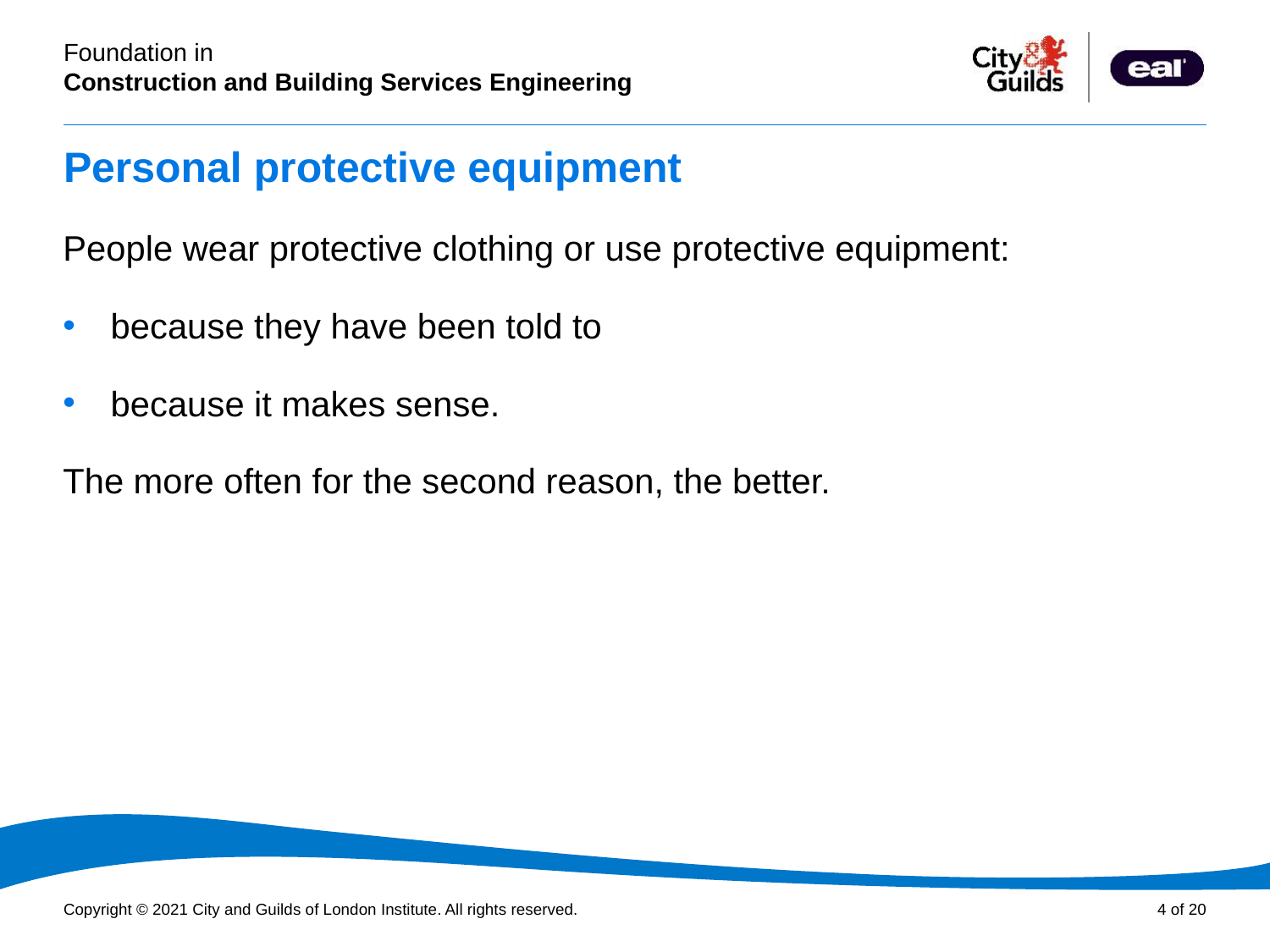

# Personal protective equipment
People wear protective clothing or use protective equipment:
because they have been told to
because it makes sense.
The more often for the second reason, the better.